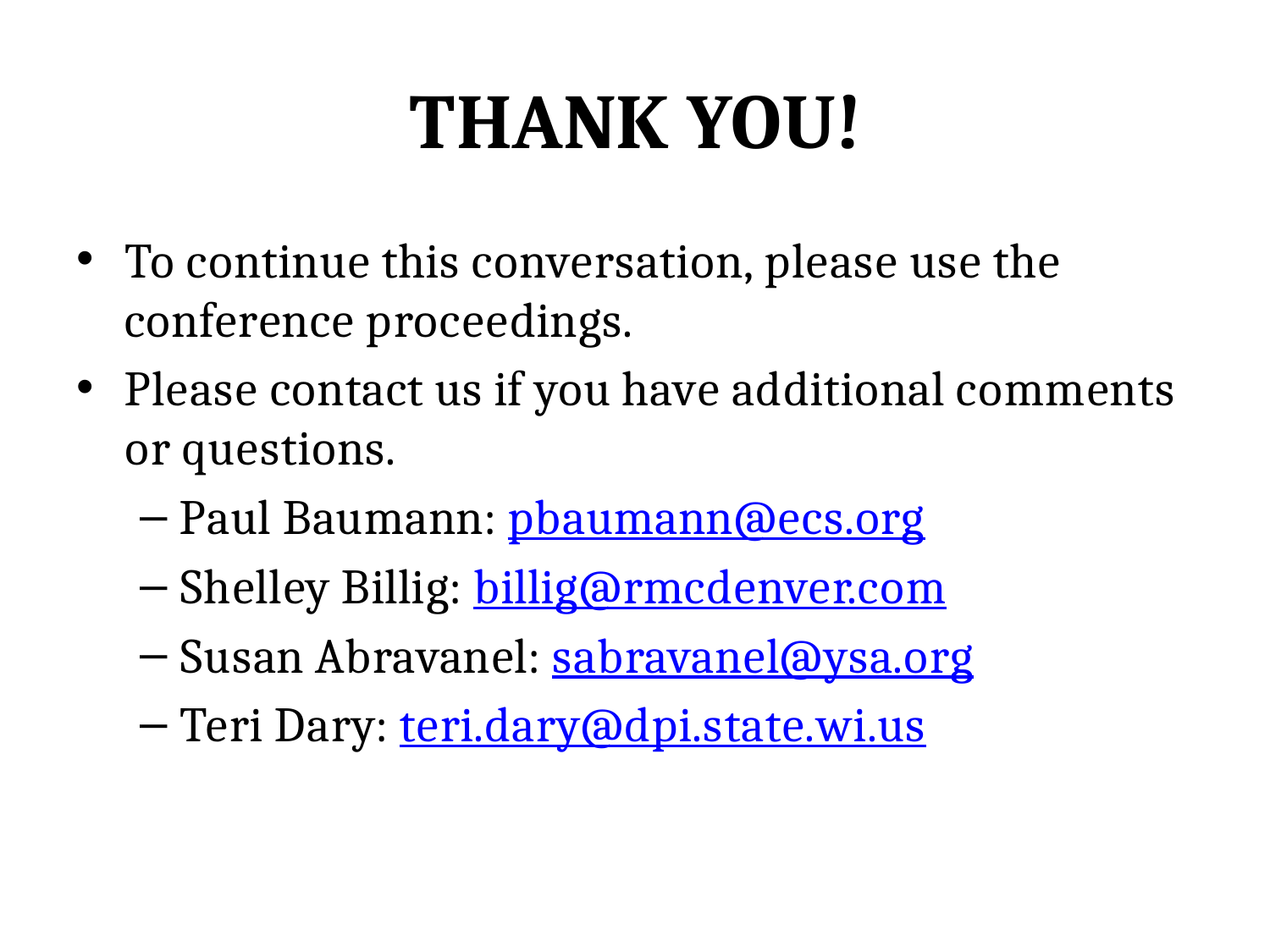

# Thank You!
To continue this conversation, please use the conference proceedings.
Please contact us if you have additional comments or questions.
Paul Baumann: pbaumann@ecs.org
Shelley Billig: billig@rmcdenver.com
Susan Abravanel: sabravanel@ysa.org
Teri Dary: teri.dary@dpi.state.wi.us